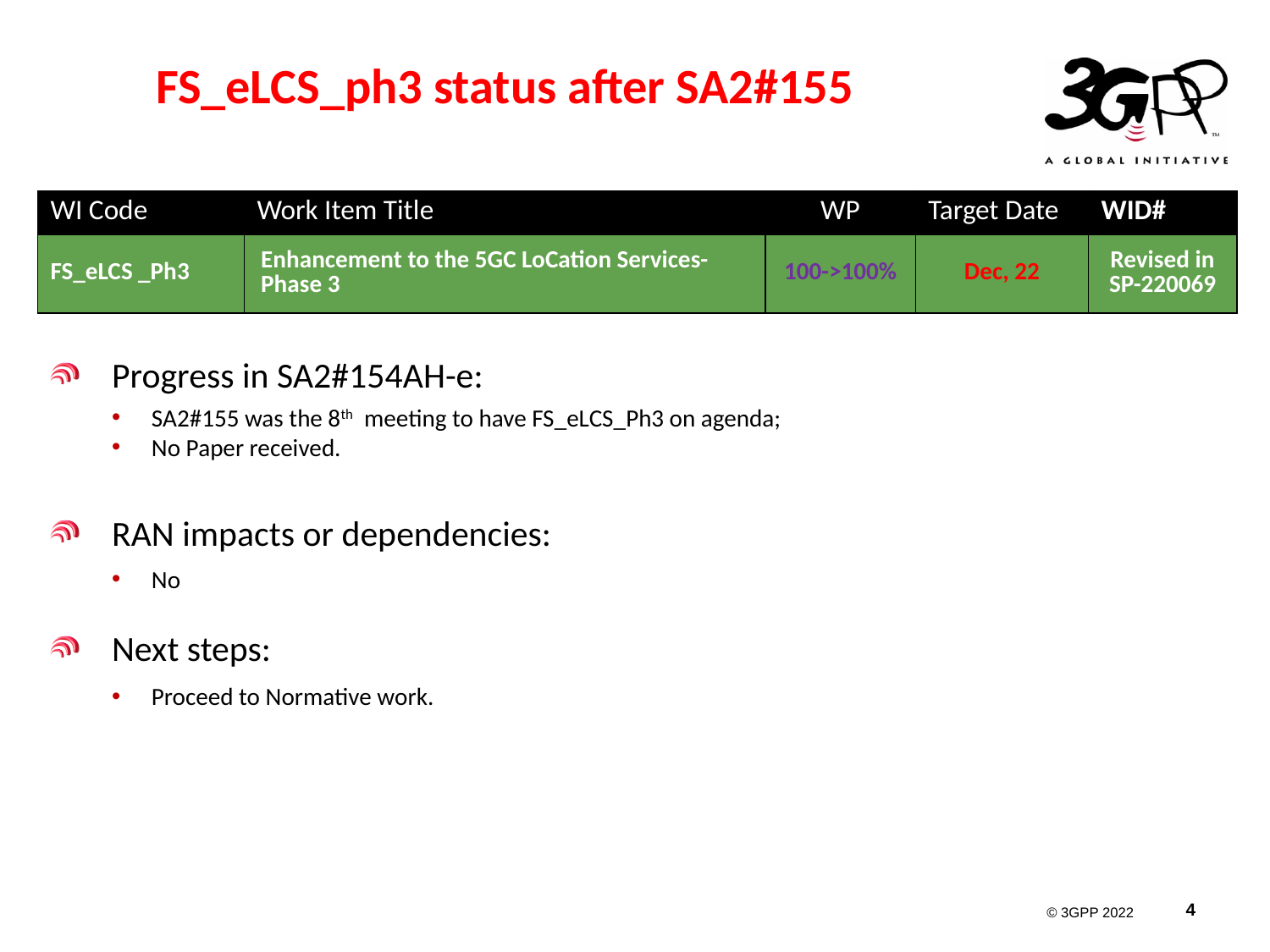

# FS_eLCS_ph3 status after SA2#155
| WI Code | Work Item Title | WP | Target Date | WID# |
| --- | --- | --- | --- | --- |
| FS\_eLCS \_Ph3 | Enhancement to the 5GC LoCation Services-Phase 3 | 100->100% | Dec, 22 | Revised in SP-220069 |
Progress in SA2#154AH-e:
SA2#155 was the 8th  meeting to have FS_eLCS_Ph3 on agenda;
No Paper received.

RAN impacts or dependencies:
No

Next steps:
Proceed to Normative work.